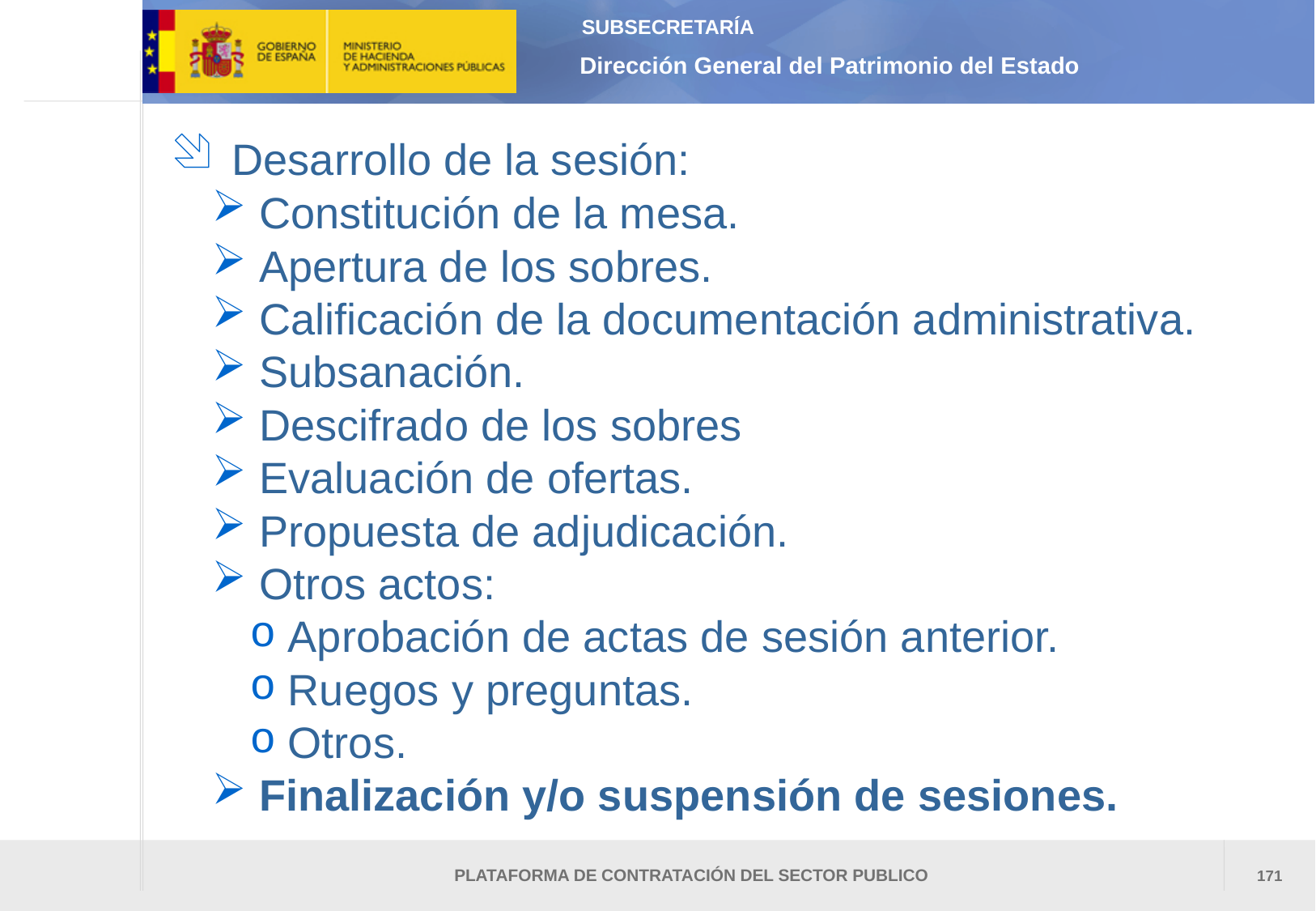

Desarrollo de la sesión:
 Constitución de la mesa.
 Apertura de los sobres.
 Calificación de la documentación administrativa.
 Subsanación.
 Descifrado de los sobres
 Evaluación de ofertas.
 Propuesta de adjudicación.
 Otros actos:
 Aprobación de actas de sesión anterior.
 Ruegos y preguntas.
 Otros.
 Finalización y/o suspensión de sesiones.